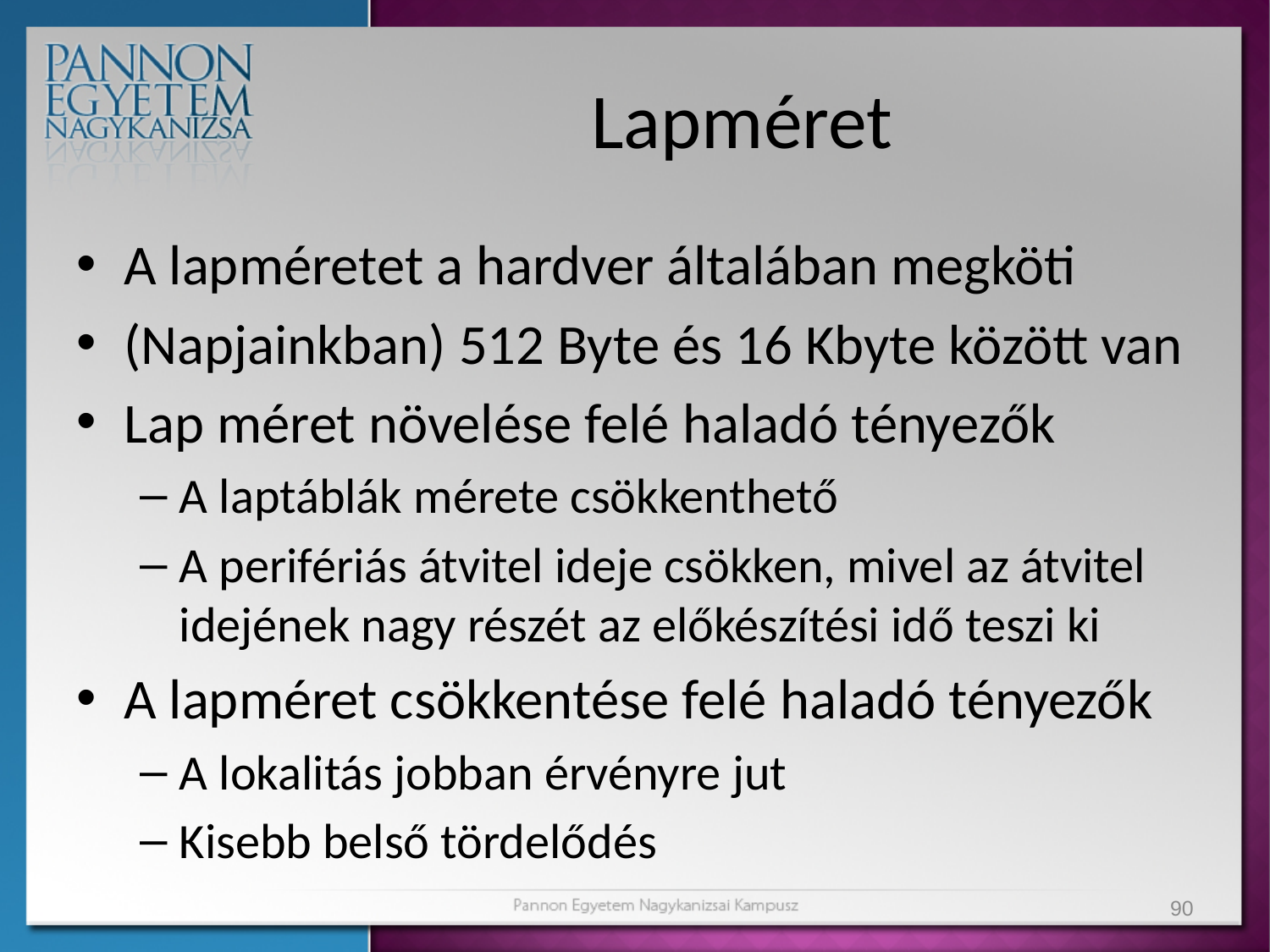

# Lapméret
A lapméretet a hardver általában megköti
(Napjainkban) 512 Byte és 16 Kbyte között van
Lap méret növelése felé haladó tényezők
A laptáblák mérete csökkenthető
A perifériás átvitel ideje csökken, mivel az átvitel idejének nagy részét az előkészítési idő teszi ki
A lapméret csökkentése felé haladó tényezők
A lokalitás jobban érvényre jut
Kisebb belső tördelődés
90